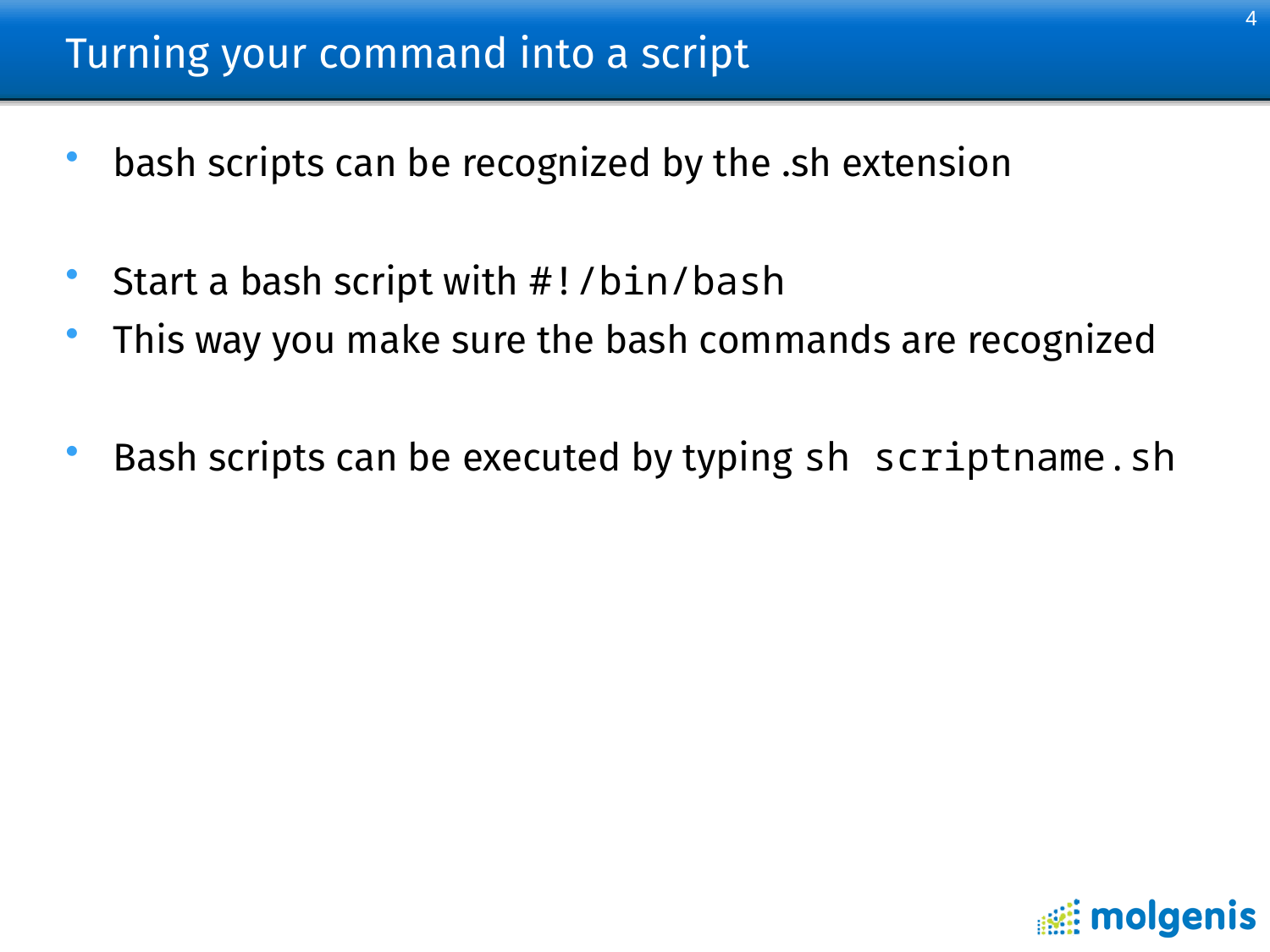

4
# Turning your command into a script
bash scripts can be recognized by the .sh extension

Start a bash script with #!/bin/bash
This way you make sure the bash commands are recognized

Bash scripts can be executed by typing sh scriptname.sh